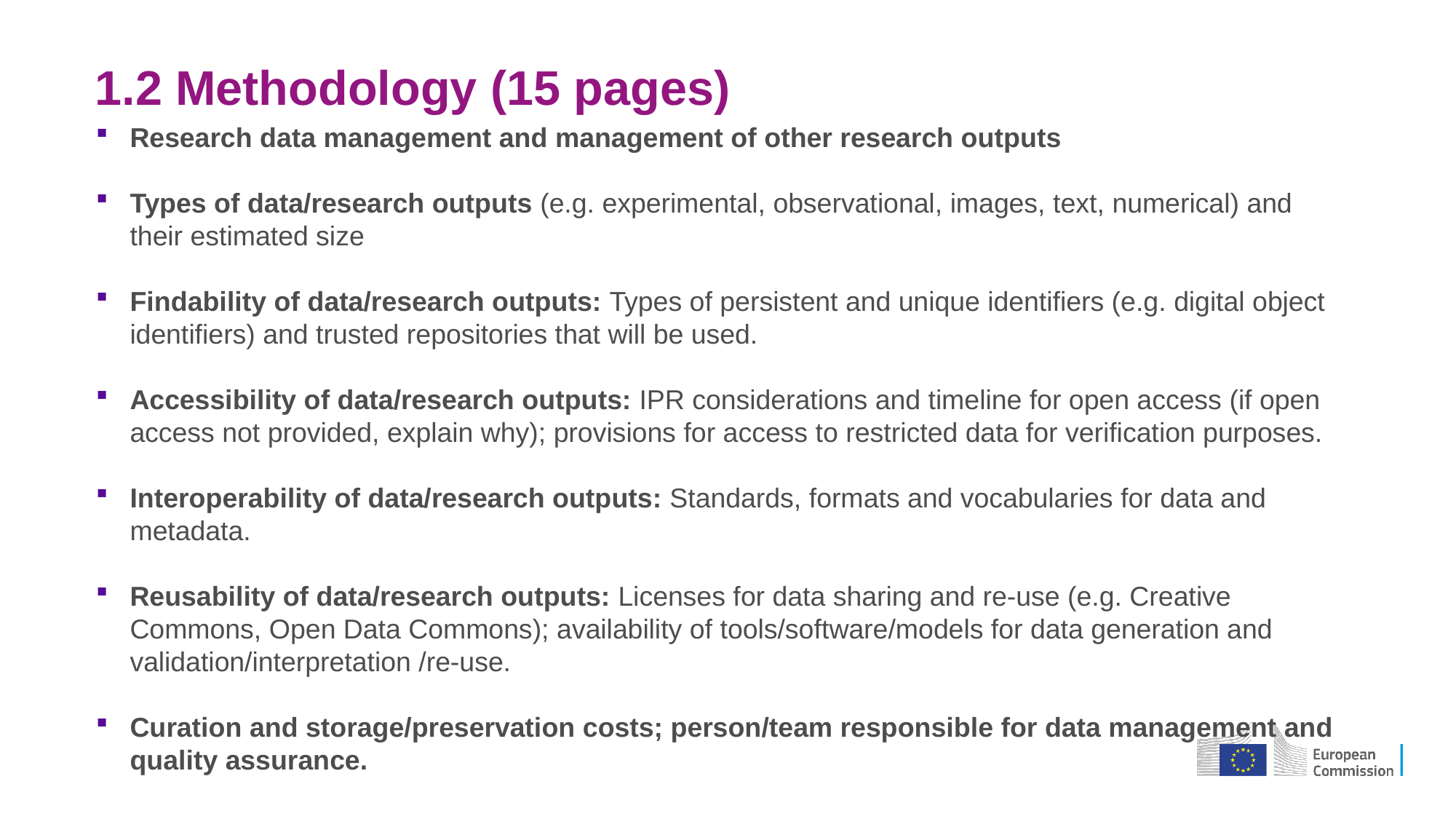

# 1.2 Methodology (15 pages)
Research data management and management of other research outputs

Types of data/research outputs (e.g. experimental, observational, images, text, numerical) and their estimated size

Findability of data/research outputs: Types of persistent and unique identifiers (e.g. digital object identifiers) and trusted repositories that will be used.

Accessibility of data/research outputs: IPR considerations and timeline for open access (if open access not provided, explain why); provisions for access to restricted data for verification purposes.

Interoperability of data/research outputs: Standards, formats and vocabularies for data and metadata.

Reusability of data/research outputs: Licenses for data sharing and re-use (e.g. Creative Commons, Open Data Commons); availability of tools/software/models for data generation and validation/interpretation /re-use.

Curation and storage/preservation costs; person/team responsible for data management and quality assurance.